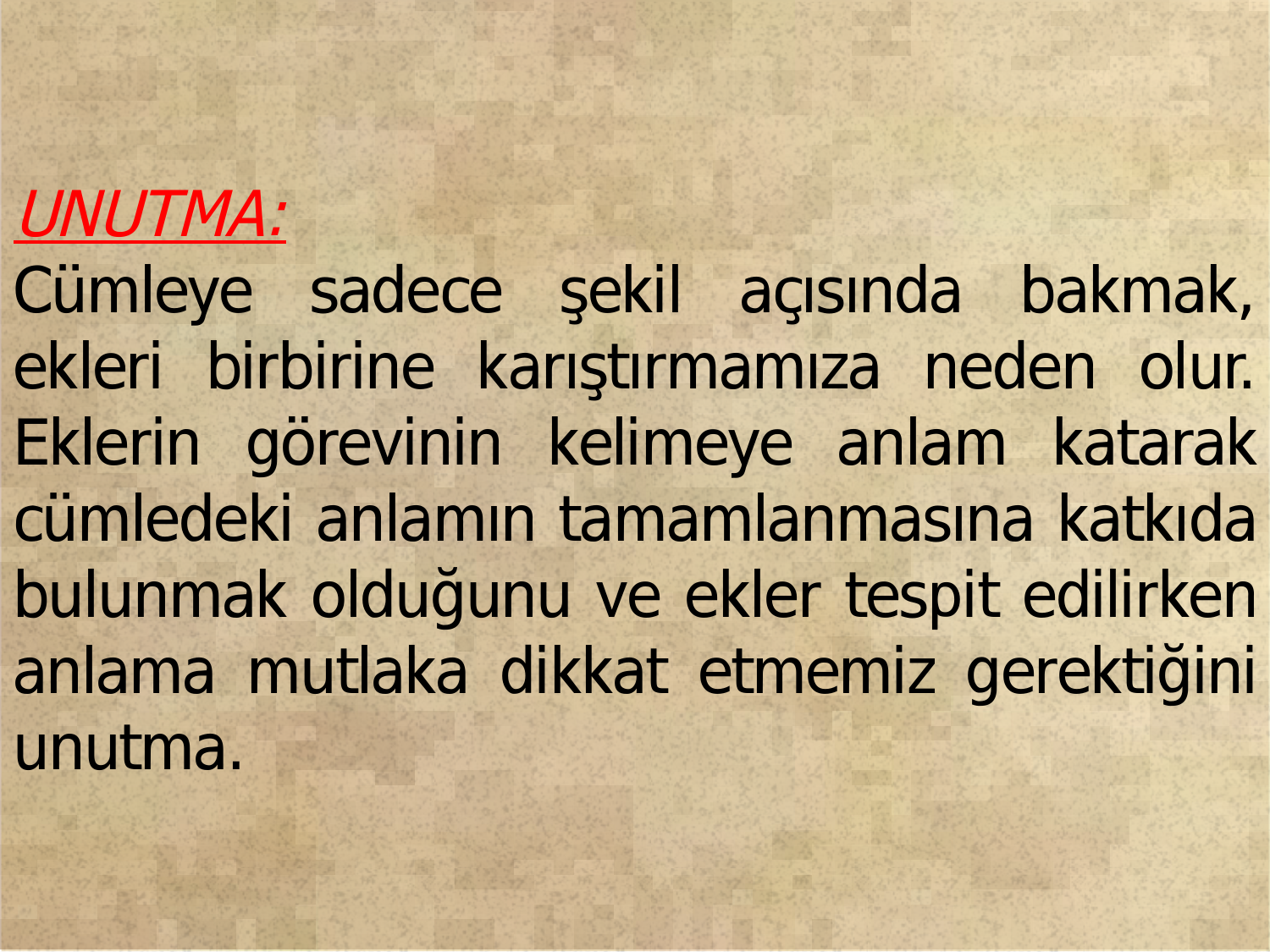

UNUTMA:
Cümleye sadece şekil açısında bakmak, ekleri birbirine karıştırmamıza neden olur. Eklerin görevinin kelimeye anlam katarak cümledeki anlamın tamamlanmasına katkıda bulunmak olduğunu ve ekler tespit edilirken anlama mutlaka dikkat etmemiz gerektiğini unutma.